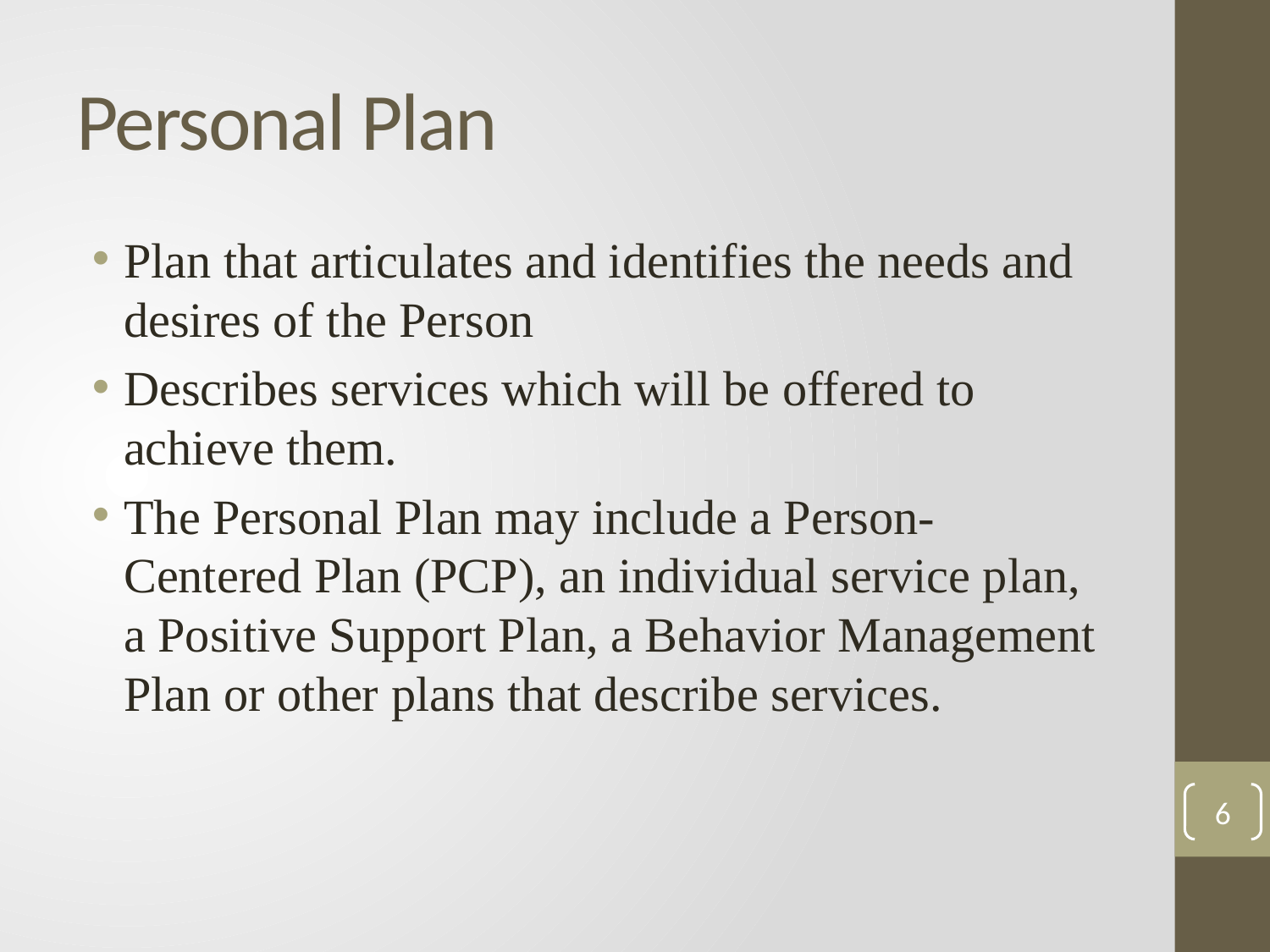

# Personal Plan
Plan that articulates and identifies the needs and desires of the Person
Describes services which will be offered to achieve them.
The Personal Plan may include a Person-Centered Plan (PCP), an individual service plan, a Positive Support Plan, a Behavior Management Plan or other plans that describe services.

6